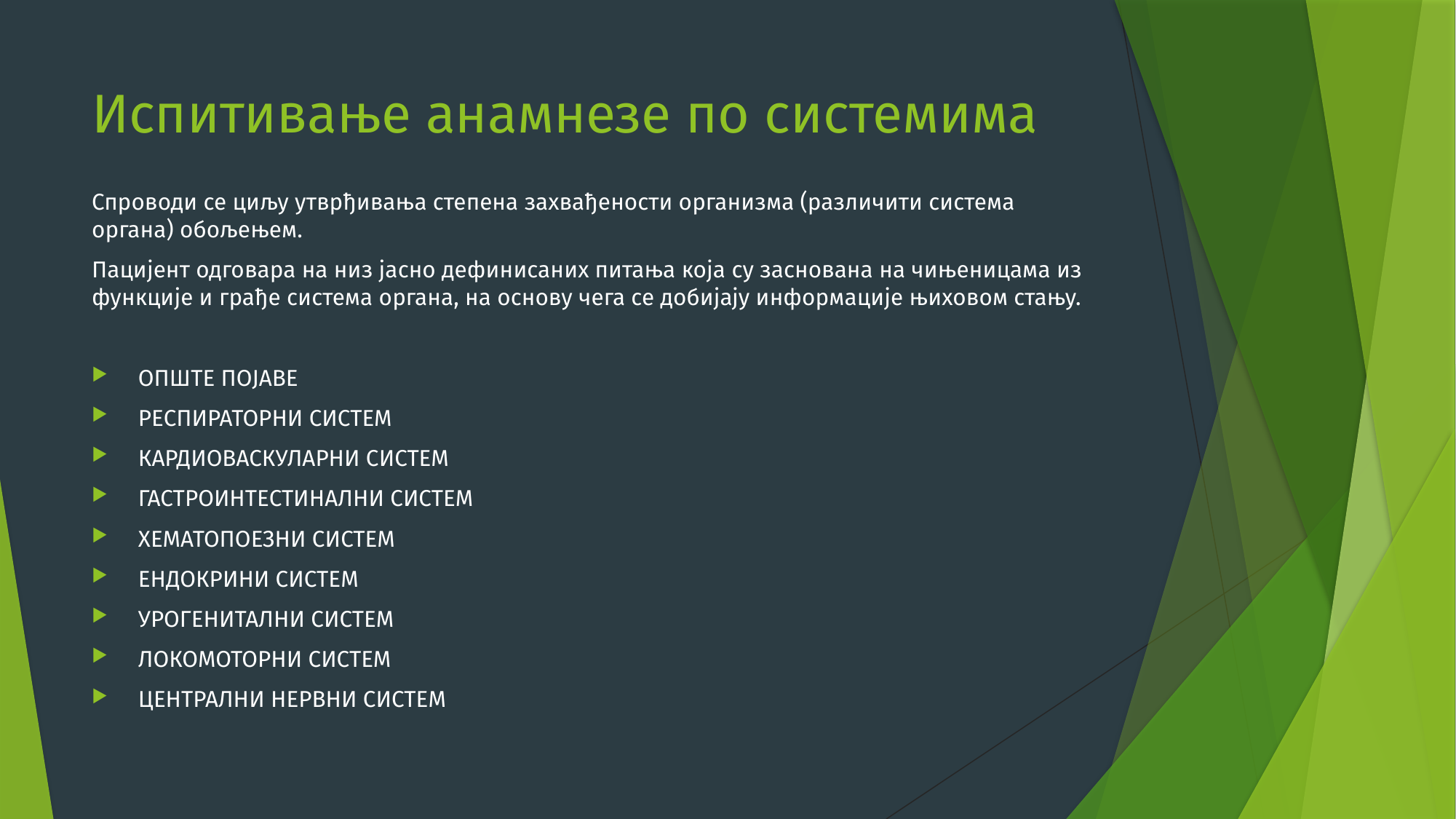

# Испитивање анамнезе по системима
Спроводи се циљу утврђивања степена захвађености организма (различити система органа) обољењем.
Пацијент одговара на низ јасно дефинисаних питања која су заснована на чињеницама из функције и грађе система органа, на основу чега се добијају информације њиховом стању.

 ОПШТЕ ПОЈАВЕ
 РЕСПИРАТОРНИ СИСТЕМ
 КАРДИОВАСКУЛАРНИ СИСТЕМ
 ГАСТРОИНТЕСТИНАЛНИ СИСТЕМ
 ХЕМАТОПОЕЗНИ СИСТЕМ
 ЕНДОКРИНИ СИСТЕМ
 УРОГЕНИТАЛНИ СИСТЕМ
 ЛОКОМОТОРНИ СИСТЕМ
 ЦЕНТРАЛНИ НЕРВНИ СИСТЕМ